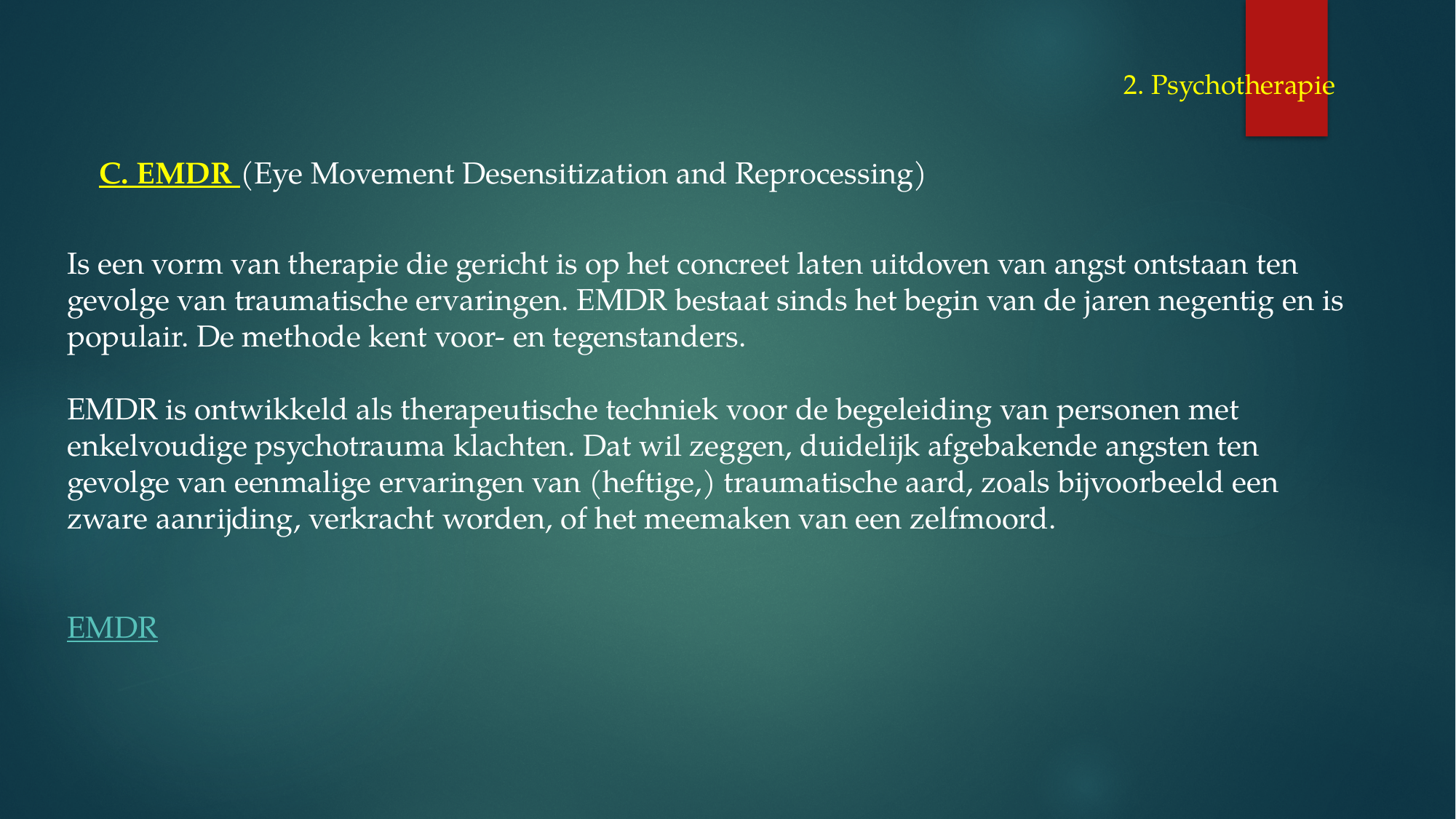

2. Psychotherapie
C. EMDR (Eye Movement Desensitization and Reprocessing)
Is een vorm van therapie die gericht is op het concreet laten uitdoven van angst ontstaan ten gevolge van traumatische ervaringen. EMDR bestaat sinds het begin van de jaren negentig en is populair. De methode kent voor- en tegenstanders.

EMDR is ontwikkeld als therapeutische techniek voor de begeleiding van personen met enkelvoudige psychotrauma klachten. Dat wil zeggen, duidelijk afgebakende angsten ten gevolge van eenmalige ervaringen van (heftige,) traumatische aard, zoals bijvoorbeeld een zware aanrijding, verkracht worden, of het meemaken van een zelfmoord.

EMDR